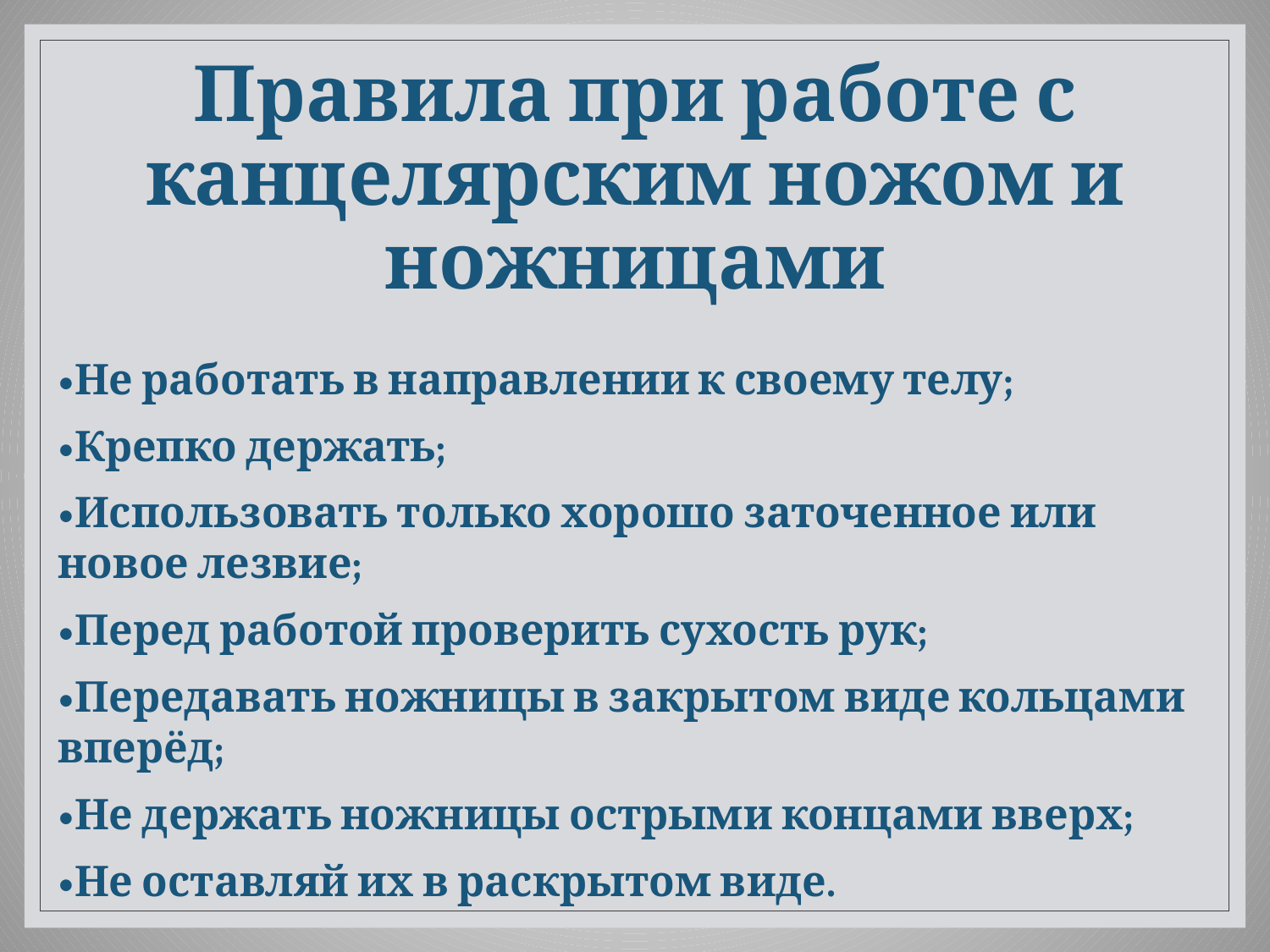

# Правила при работе с канцелярским ножом и ножницами
•Не работать в направлении к своему телу;
•Крепко держать;
•Использовать только хорошо заточенное или новое лезвие;
•Перед работой проверить сухость рук;
•Передавать ножницы в закрытом виде кольцами вперёд;
•Не держать ножницы острыми концами вверх;
•Не оставляй их в раскрытом виде.